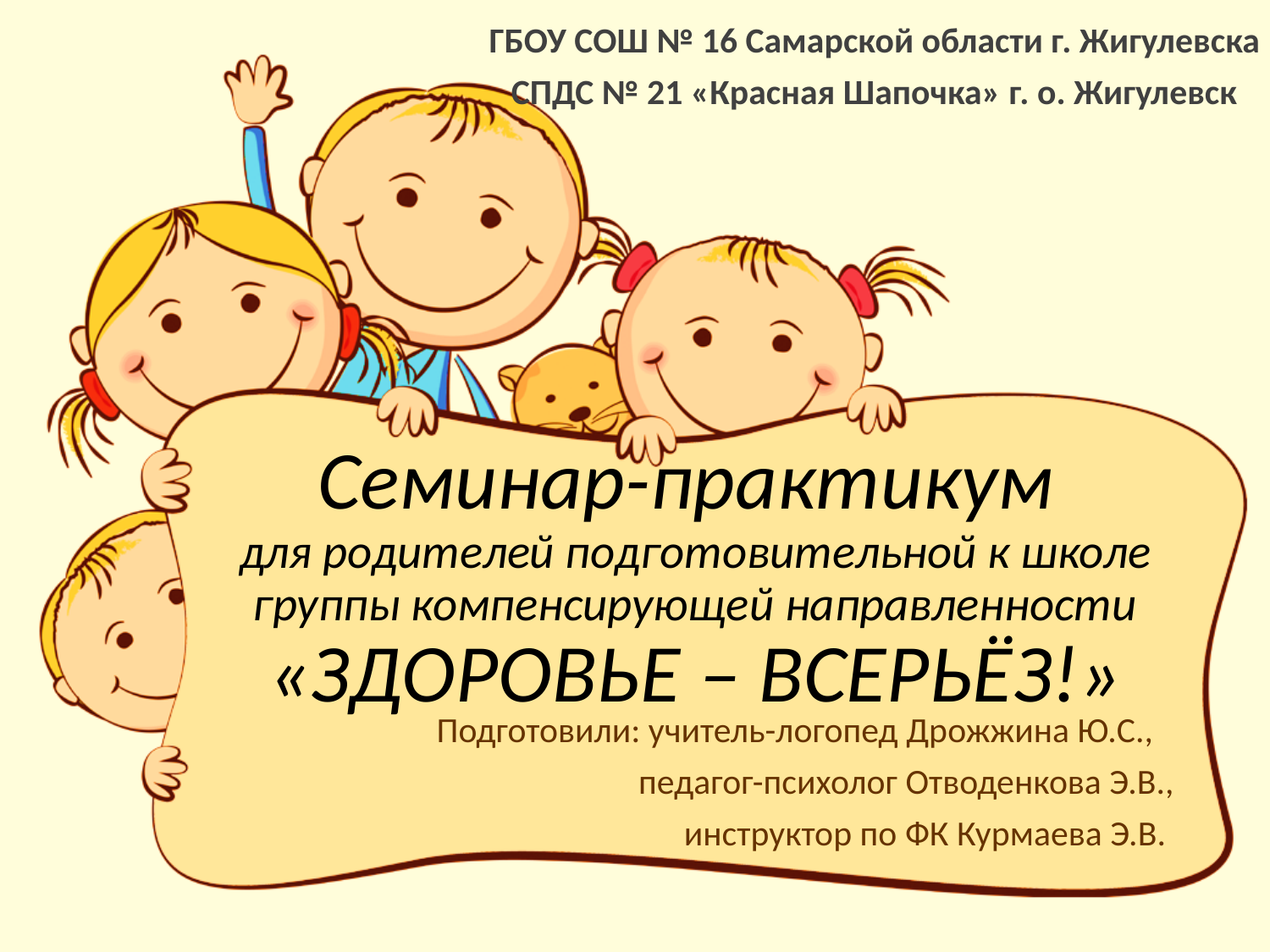

ГБОУ СОШ № 16 Самарской области г. Жигулевска
СПДС № 21 «Красная Шапочка» г. о. Жигулевск
# Семинар-практикум для родителей подготовительной к школе группы компенсирующей направленности «ЗДОРОВЬЕ – ВСЕРЬЁЗ!»
Подготовили: учитель-логопед Дрожжина Ю.С.,
педагог-психолог Отводенкова Э.В.,
инструктор по ФК Курмаева Э.В.